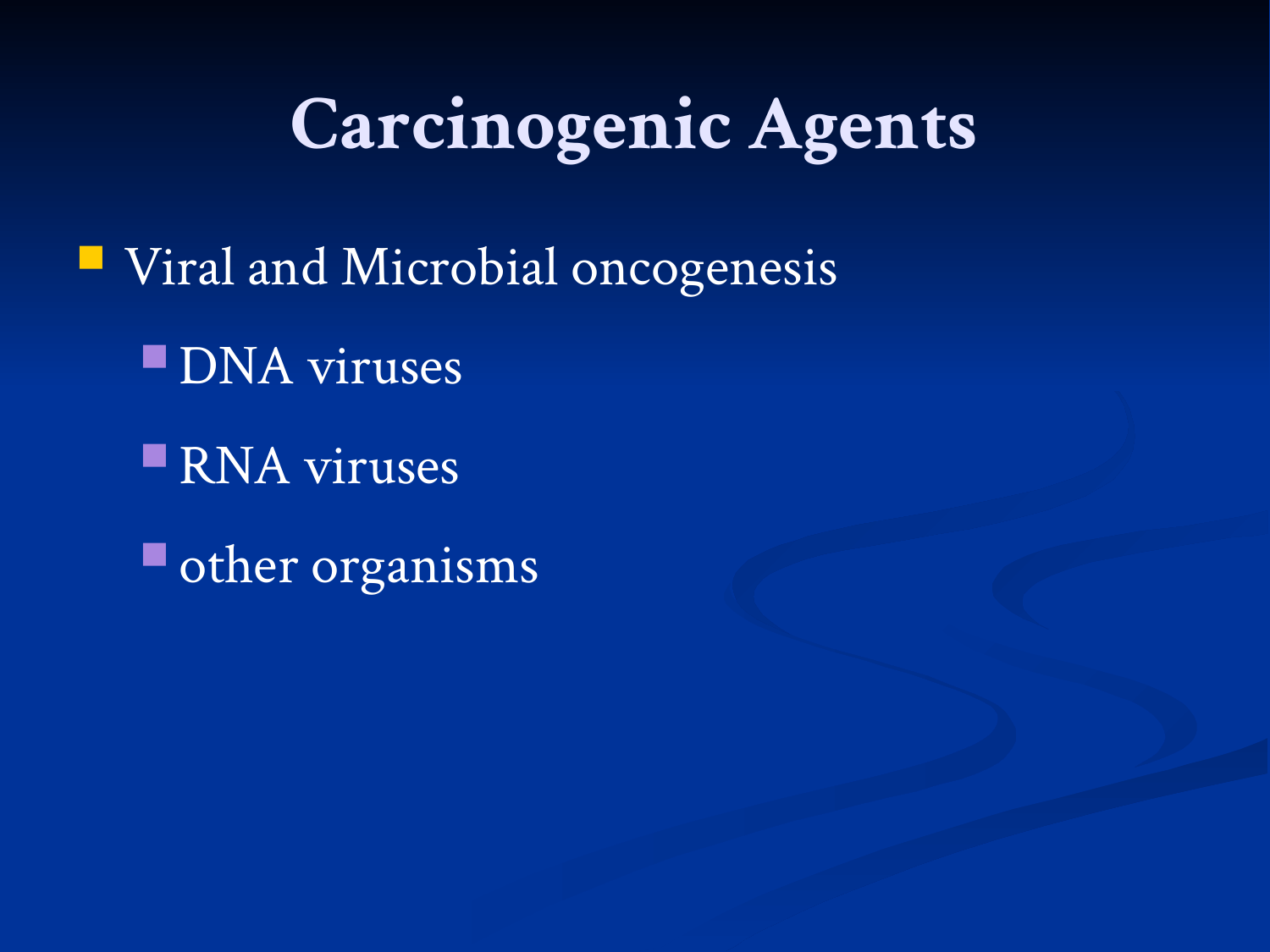

# Carcinogenic Agents
Viral and Microbial oncogenesis
DNA viruses
RNA viruses
other organisms